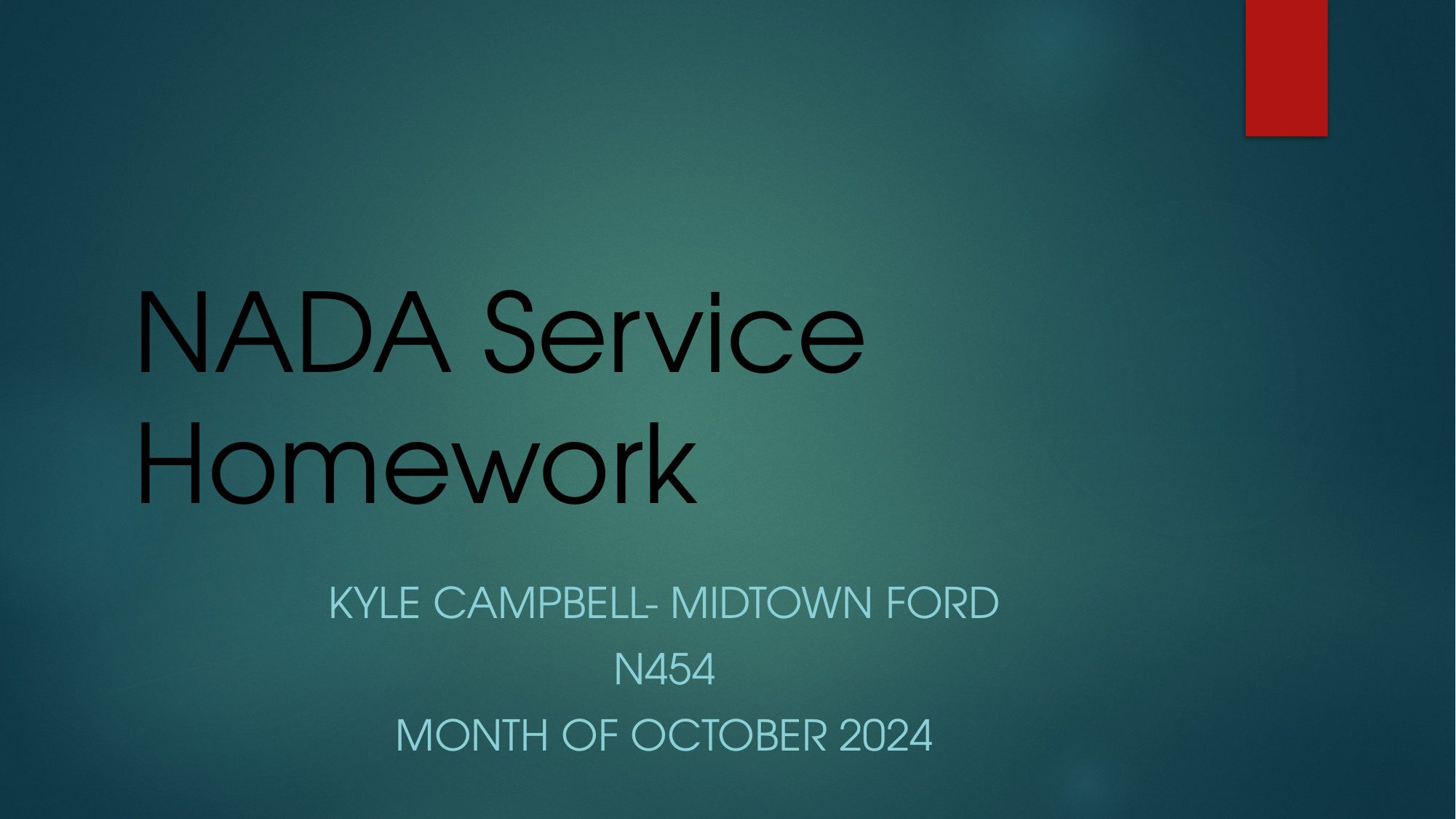

# NADA Service Homework
Kyle Campbell- Midtown Ford
N454
Month of October 2024